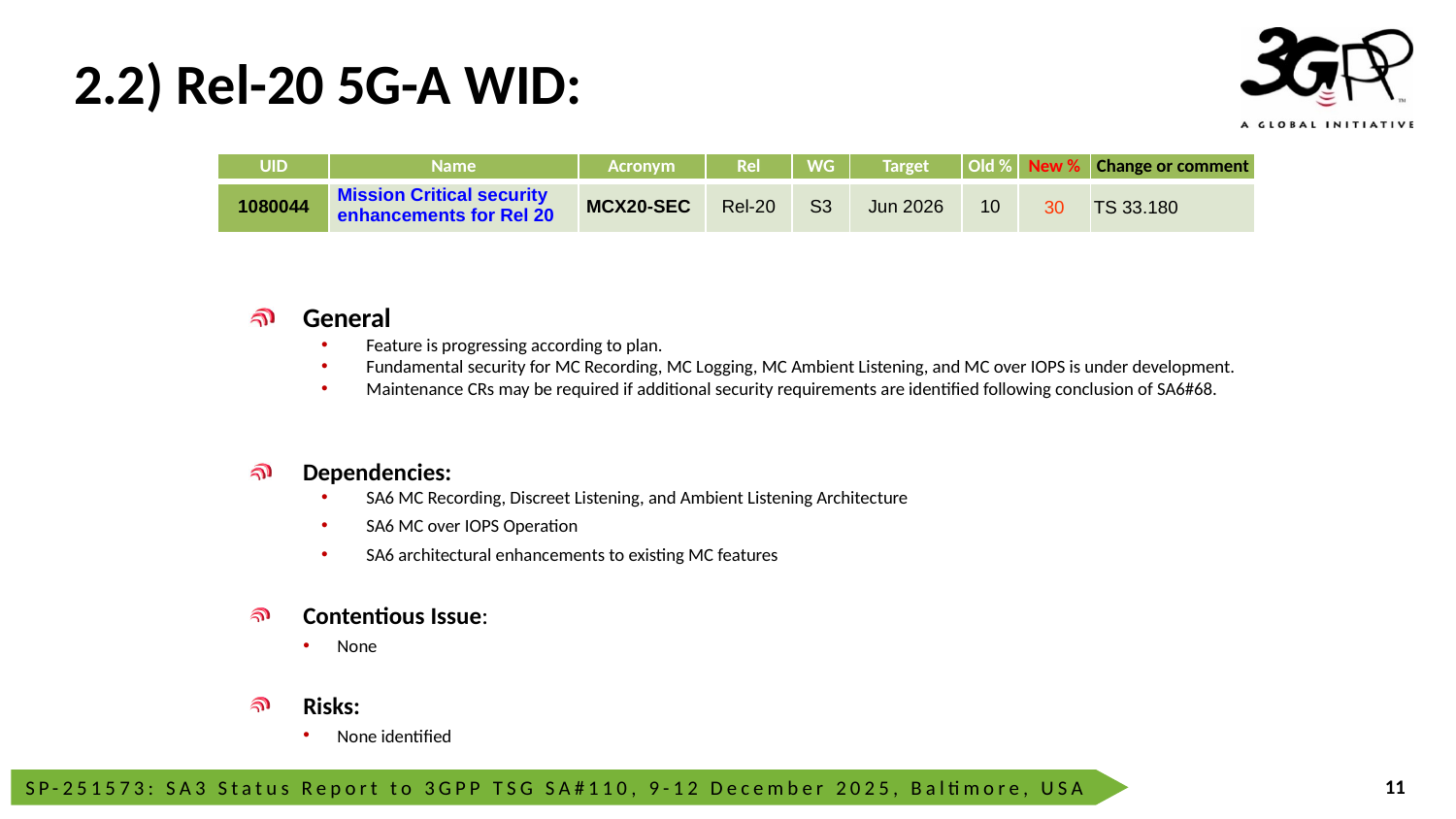

2.2) Rel-20 5G-A WID:
| UID | Name | Acronym | Rel | WG | Target | Old % | New % | Change or comment |
| --- | --- | --- | --- | --- | --- | --- | --- | --- |
| 1080044 | Mission Critical security enhancements for Rel 20 | MCX20-SEC | Rel-20 | S3 | Jun 2026 | 10 | 30 | TS 33.180 |
General
Feature is progressing according to plan.
Fundamental security for MC Recording, MC Logging, MC Ambient Listening, and MC over IOPS is under development.
Maintenance CRs may be required if additional security requirements are identified following conclusion of SA6#68.

Dependencies:
SA6 MC Recording, Discreet Listening, and Ambient Listening Architecture
SA6 MC over IOPS Operation
SA6 architectural enhancements to existing MC features

Contentious Issue:
None

Risks:
None identified